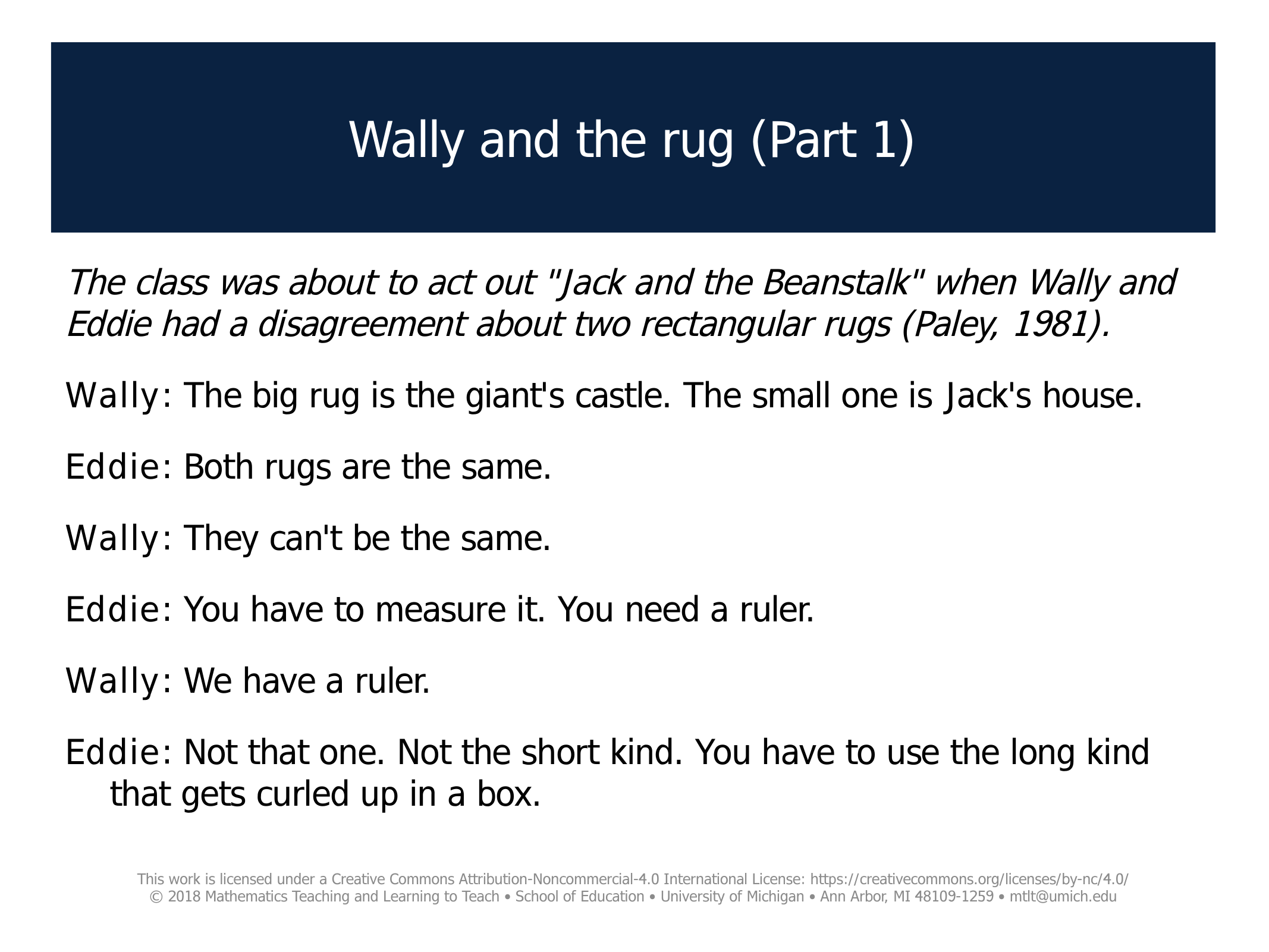

# Wally and the rug (Part 1)
The class was about to act out "Jack and the Beanstalk" when Wally and Eddie had a disagreement about two rectangular rugs (Paley, 1981).
Wally: The big rug is the giant's castle. The small one is Jack's house.
Eddie: Both rugs are the same.
Wally: They can't be the same.
Eddie: You have to measure it. You need a ruler.
Wally: We have a ruler.
Eddie: Not that one. Not the short kind. You have to use the long kind that gets curled up in a box.
This work is licensed under a Creative Commons Attribution-Noncommercial-4.0 International License: https://creativecommons.org/licenses/by-nc/4.0/
© 2018 Mathematics Teaching and Learning to Teach • School of Education • University of Michigan • Ann Arbor, MI 48109-1259 • mtlt@umich.edu